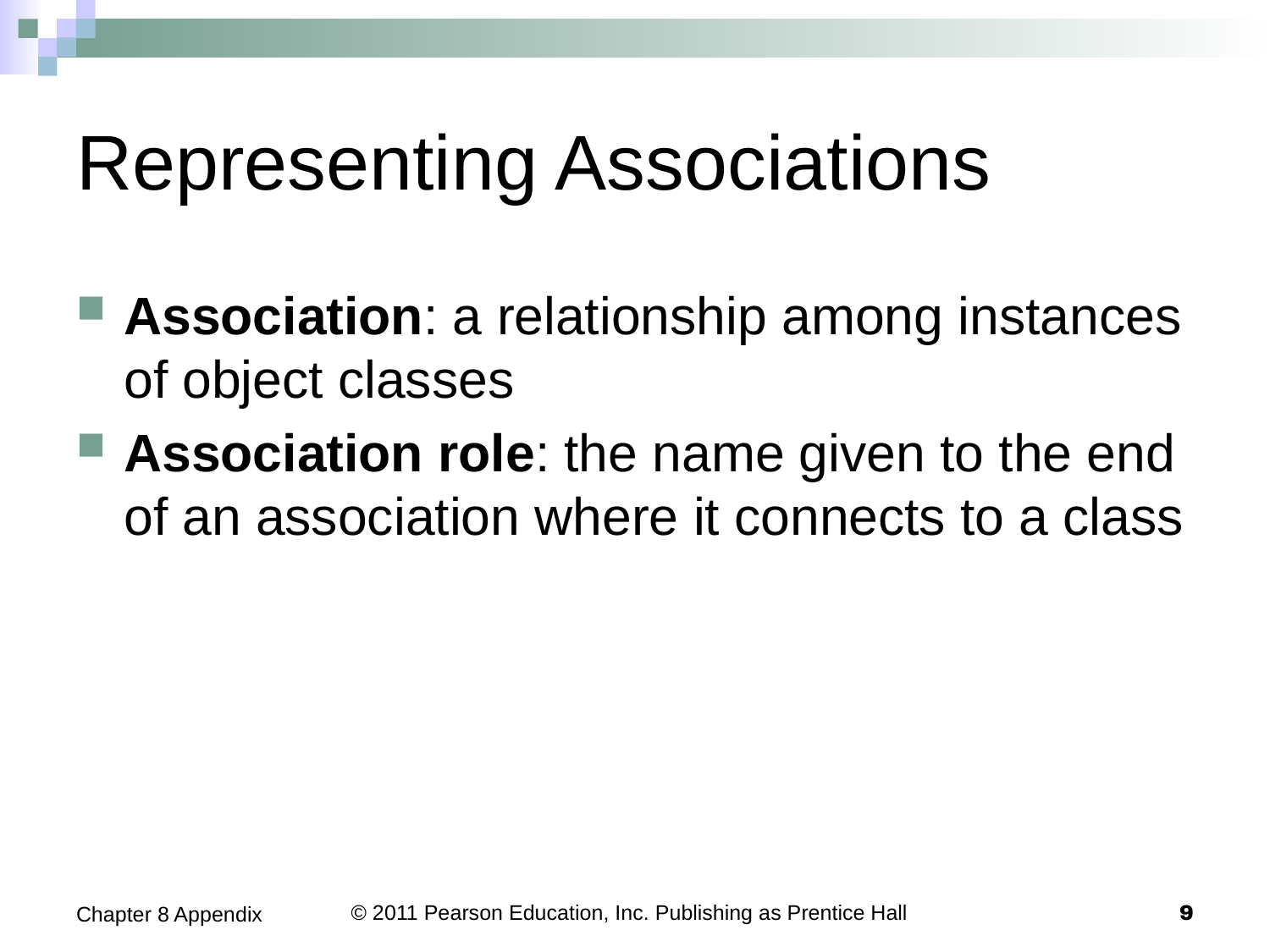

# Representing Associations
Association: a relationship among instances of object classes
Association role: the name given to the end of an association where it connects to a class

Chapter 8 Appendix
© 2011 Pearson Education, Inc. Publishing as Prentice Hall
9